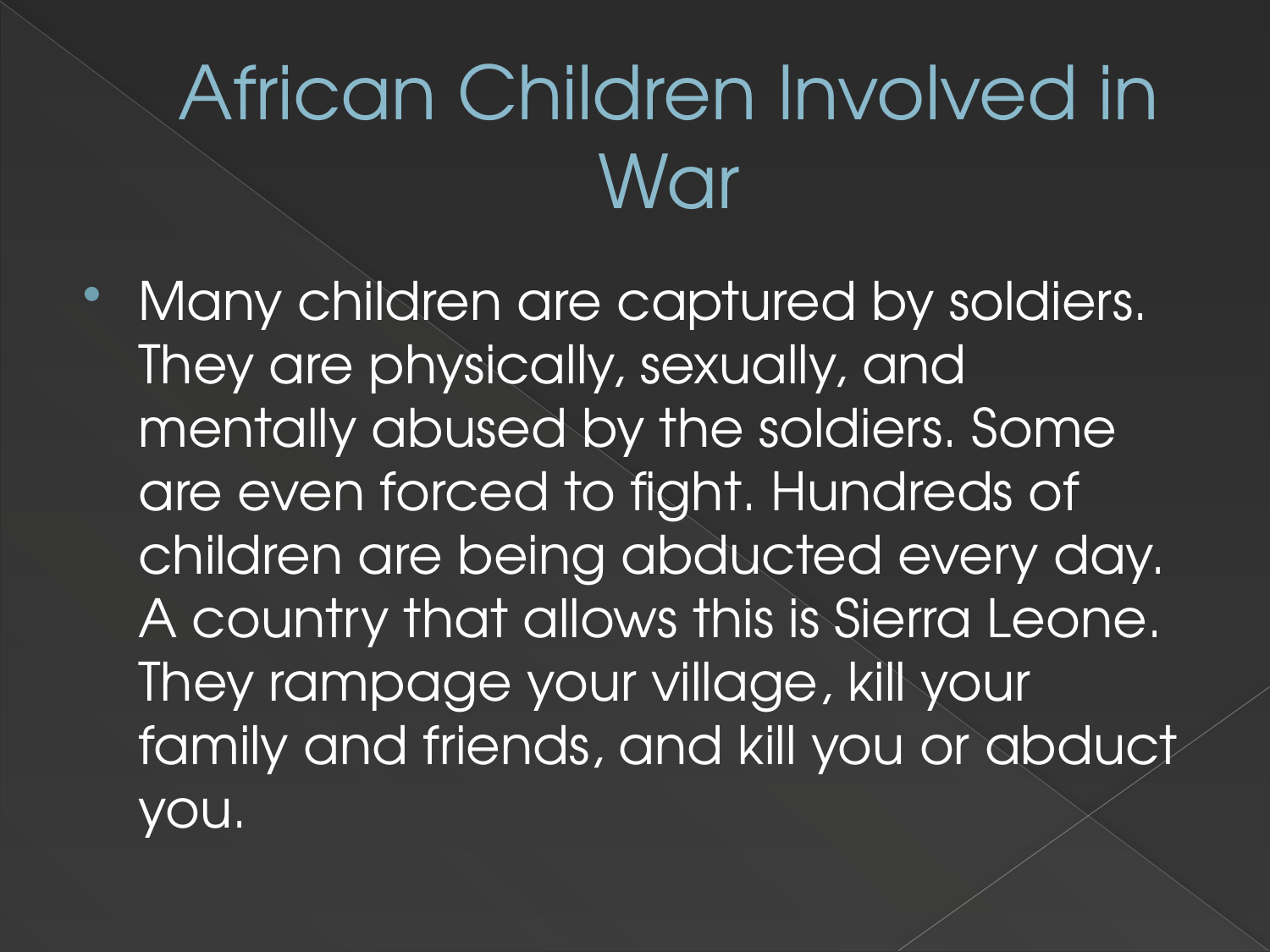

# African Children Involved in War
Many children are captured by soldiers. They are physically, sexually, and mentally abused by the soldiers. Some are even forced to fight. Hundreds of children are being abducted every day. A country that allows this is Sierra Leone. They rampage your village, kill your family and friends, and kill you or abduct you.